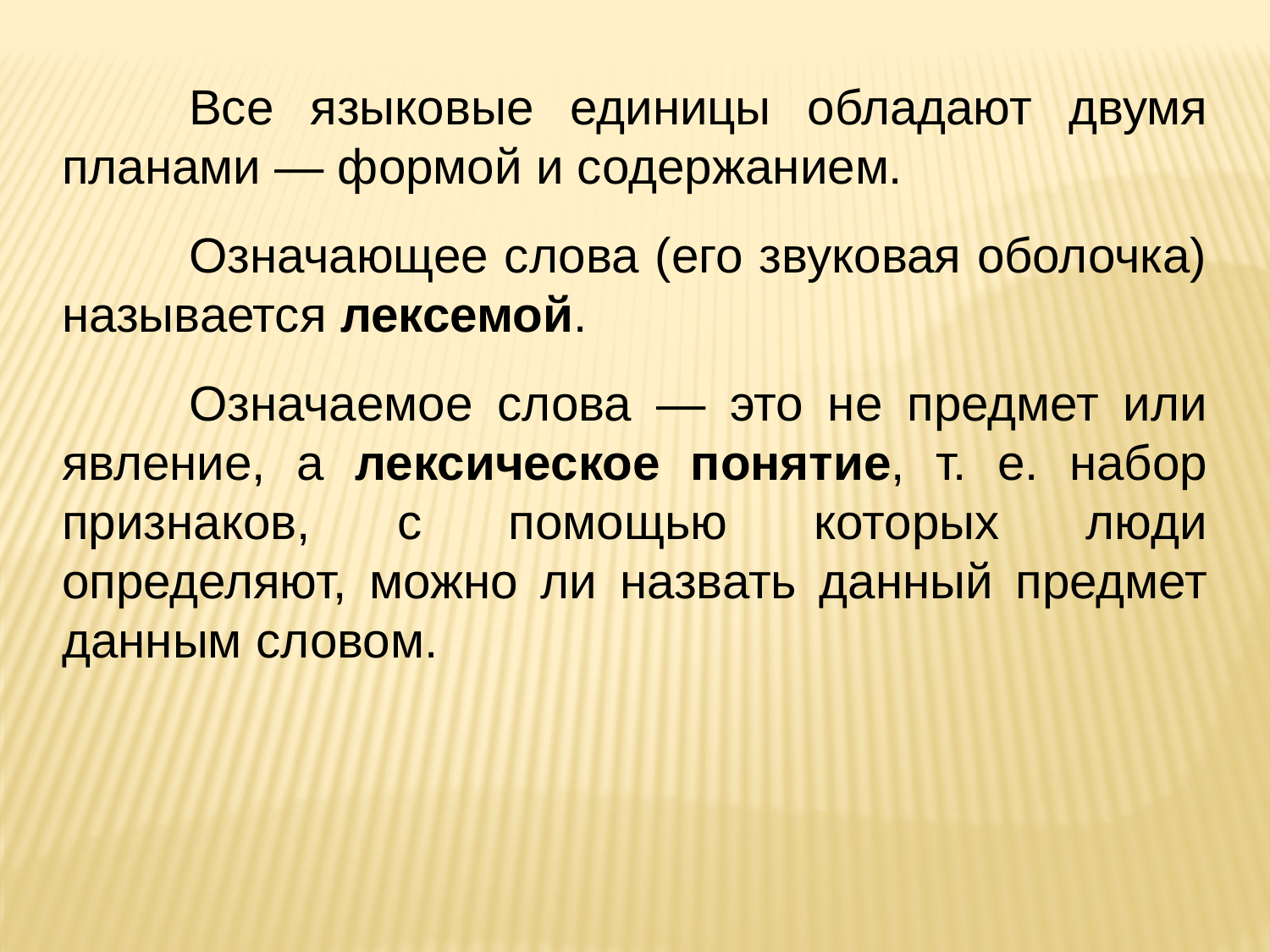

Все языковые единицы обладают двумя планами — формой и содержанием.

	Означающее слова (его звуковая оболочка) называется лексемой.

	Означаемое слова — это не предмет или явление, а лексическое понятие, т. е. набор признаков, с помощью которых люди определяют, можно ли назвать данный предмет данным словом.